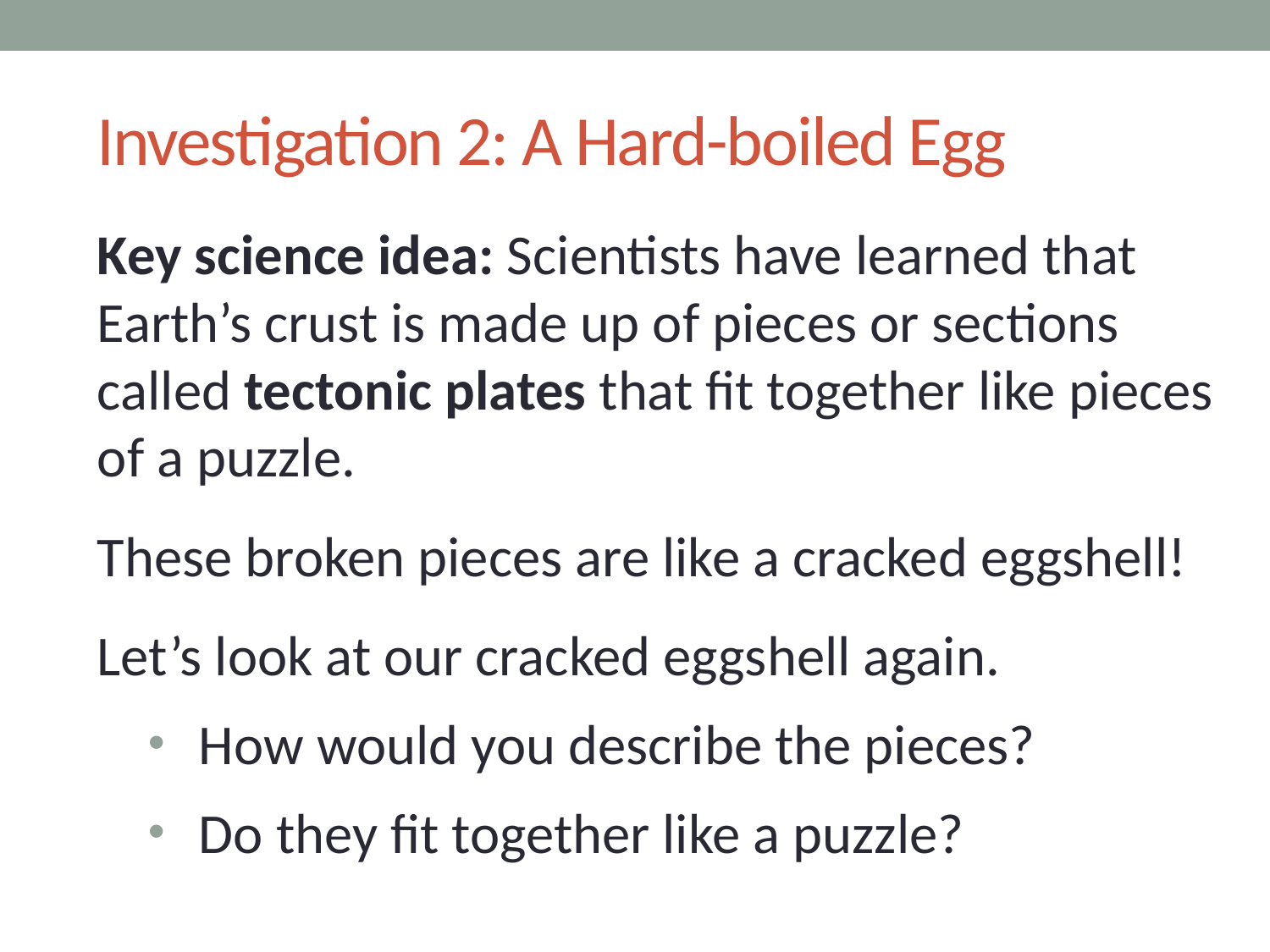

# Investigation 2: A Hard-boiled Egg
Key science idea: Scientists have learned that Earth’s crust is made up of pieces or sections called tectonic plates that fit together like pieces of a puzzle.
These broken pieces are like a cracked eggshell!
Let’s look at our cracked eggshell again.
How would you describe the pieces?
Do they fit together like a puzzle?